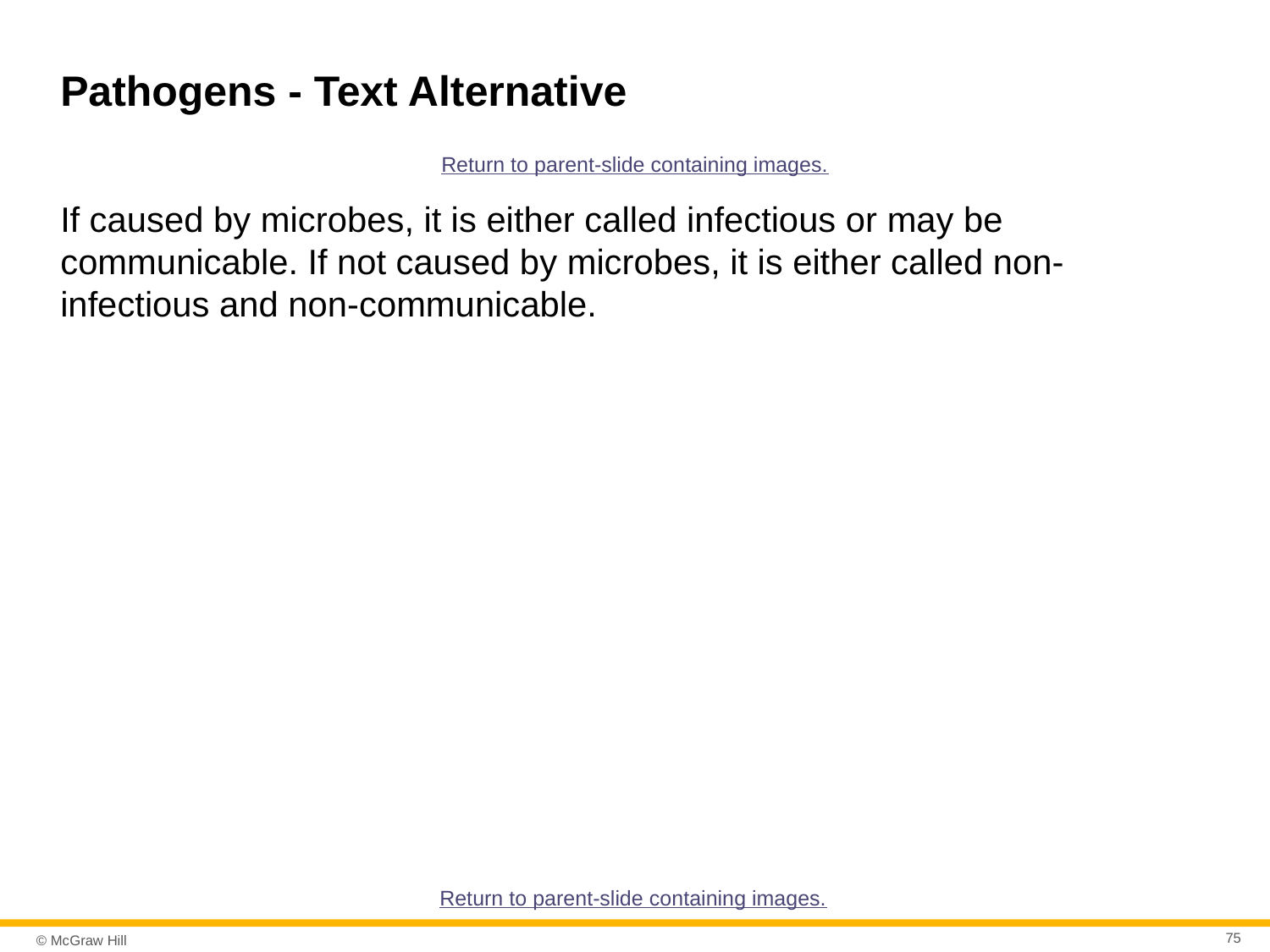

# Pathogens - Text Alternative
Return to parent-slide containing images.
If caused by microbes, it is either called infectious or may be communicable. If not caused by microbes, it is either called non-infectious and non-communicable.
Return to parent-slide containing images.